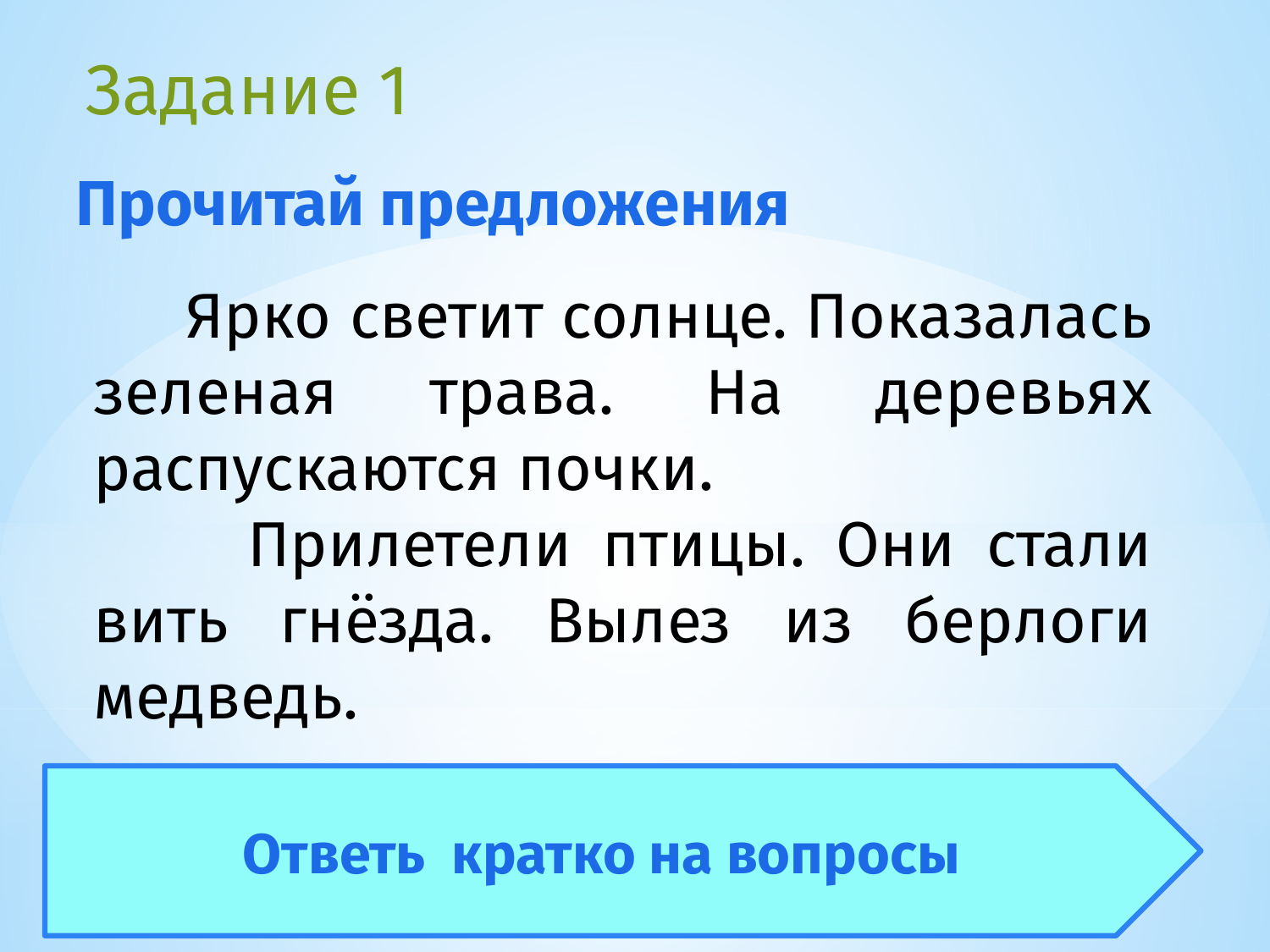

Задание 1
Прочитай предложения
     Ярко светит солнце. Показалась зеленая трава. На деревьях распускаются почки.
     Прилетели птицы. Они стали вить гнёзда. Вылез из берлоги медведь.
Ответь  кратко на вопросы